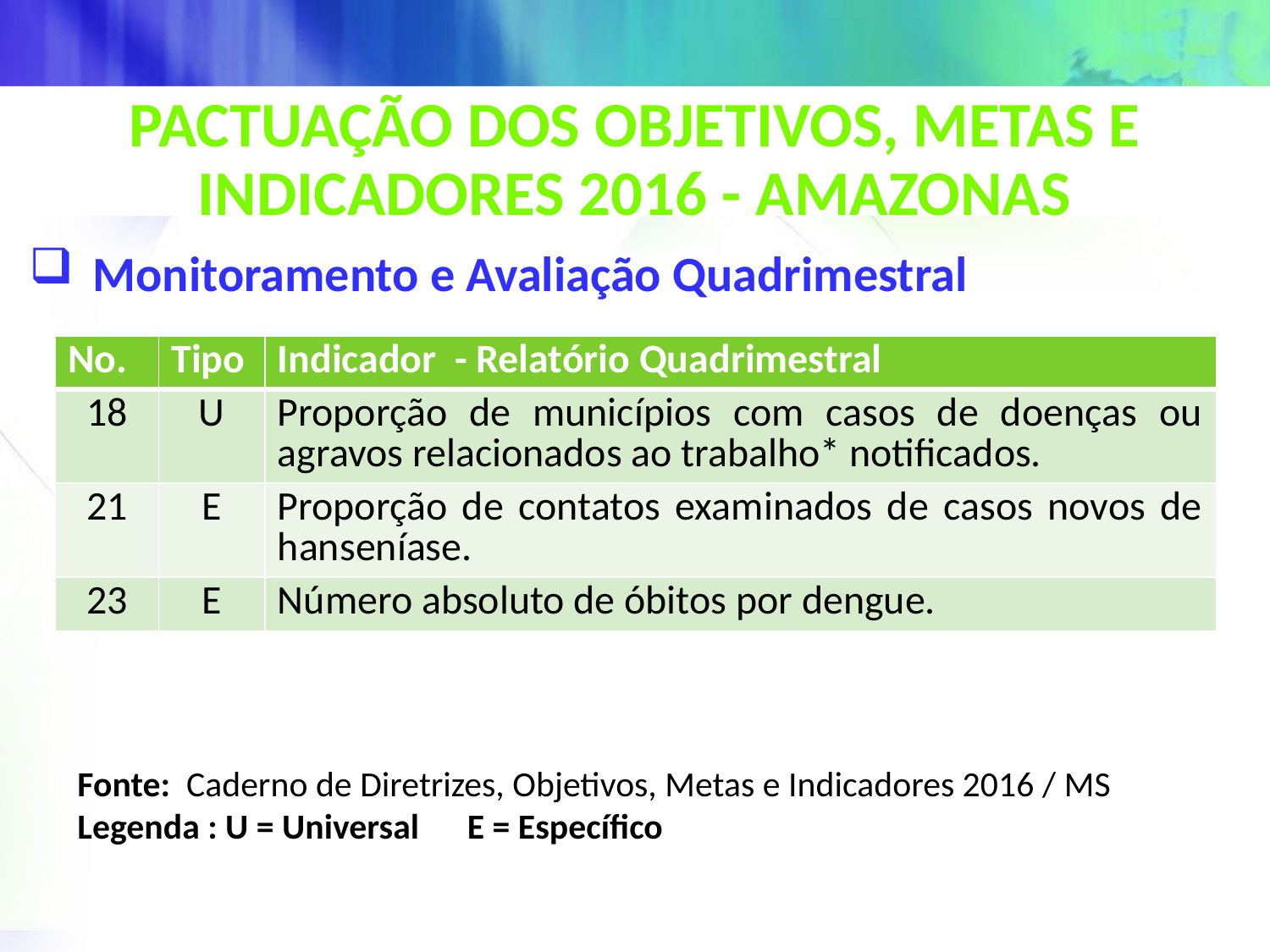

Pactuação dos Objetivos, Metas e Indicadores 2016 - amazonas
Monitoramento e Avaliação Quadrimestral
| No. | Tipo | Indicador - Relatório Quadrimestral |
| --- | --- | --- |
| 18 | U | Proporção de municípios com casos de doenças ou agravos relacionados ao trabalho\* notificados. |
| 21 | E | Proporção de contatos examinados de casos novos de hanseníase. |
| 23 | E | Número absoluto de óbitos por dengue. |
Fonte:  Caderno de Diretrizes, Objetivos, Metas e Indicadores 2016 / MS
Legenda : U = Universal      E = Específico